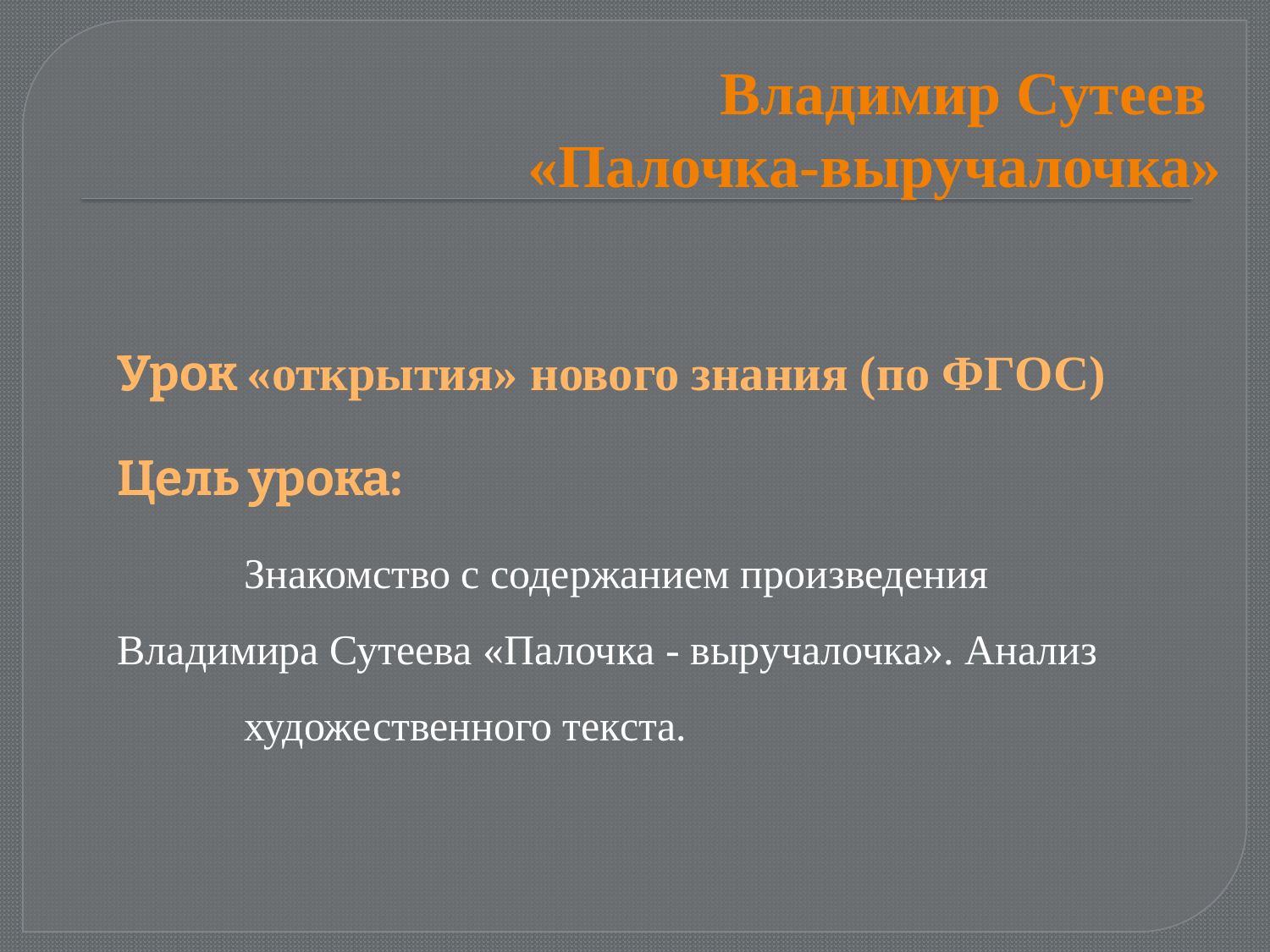

# Владимир Сутеев «Палочка-выручалочка»
Урок «открытия» нового знания (по ФГОС)
Цель урока:
            Знакомство с содержанием произведения      	Владимира Сутеева «Палочка - выручалочка». Анализ     	художественного текста.